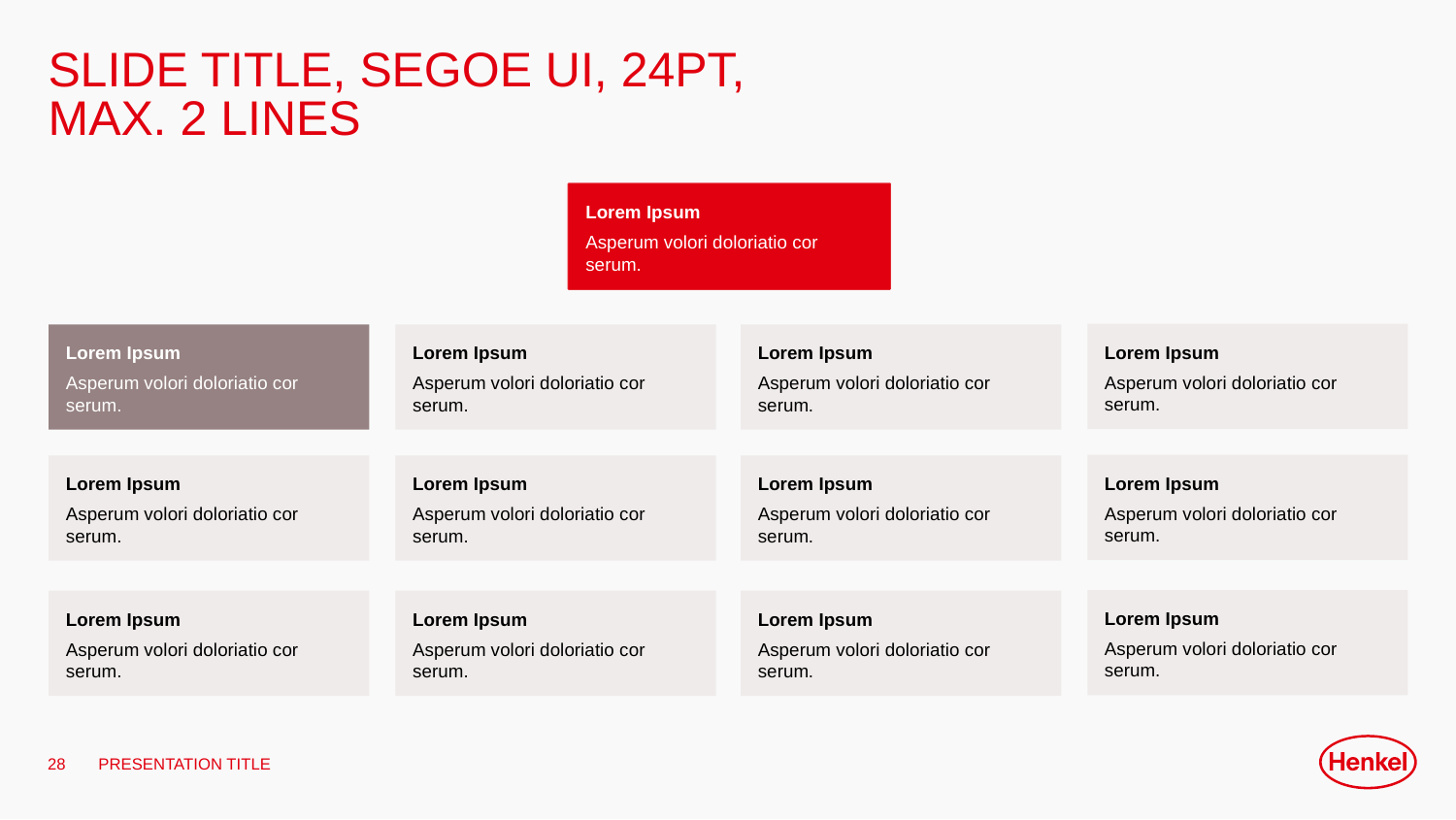

# Slide Title, Segoe UI, 24pt, Max. 2 Lines
Lorem Ipsum
Asperum volori doloriatio cor serum.

Lorem Ipsum
Asperum volori doloriatio cor serum.

Lorem Ipsum
Asperum volori doloriatio cor serum.

Lorem Ipsum
Asperum volori doloriatio cor serum.

Lorem Ipsum
Asperum volori doloriatio cor serum.

Lorem Ipsum
Asperum volori doloriatio cor serum.

Lorem Ipsum
Asperum volori doloriatio cor serum.

Lorem Ipsum
Asperum volori doloriatio cor serum.

Lorem Ipsum
Asperum volori doloriatio cor serum.

Lorem Ipsum
Asperum volori doloriatio cor serum.

Lorem Ipsum
Asperum volori doloriatio cor serum.

Lorem Ipsum
Asperum volori doloriatio cor serum.

Lorem Ipsum
Asperum volori doloriatio cor serum.

28
Presentation title